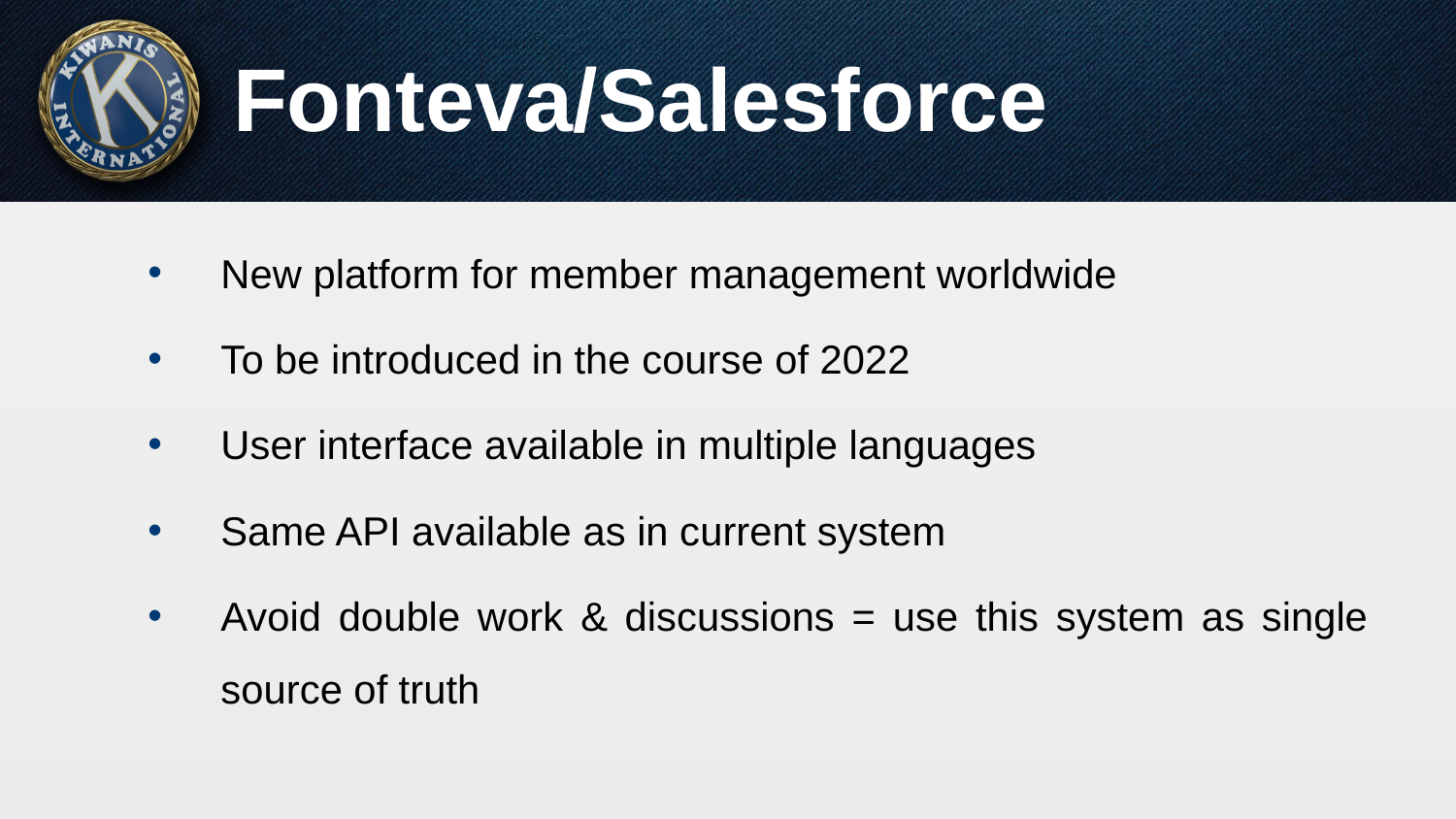

# Fonteva/Salesforce
New platform for member management worldwide
To be introduced in the course of 2022
User interface available in multiple languages
Same API available as in current system
Avoid double work & discussions = use this system as single source of truth